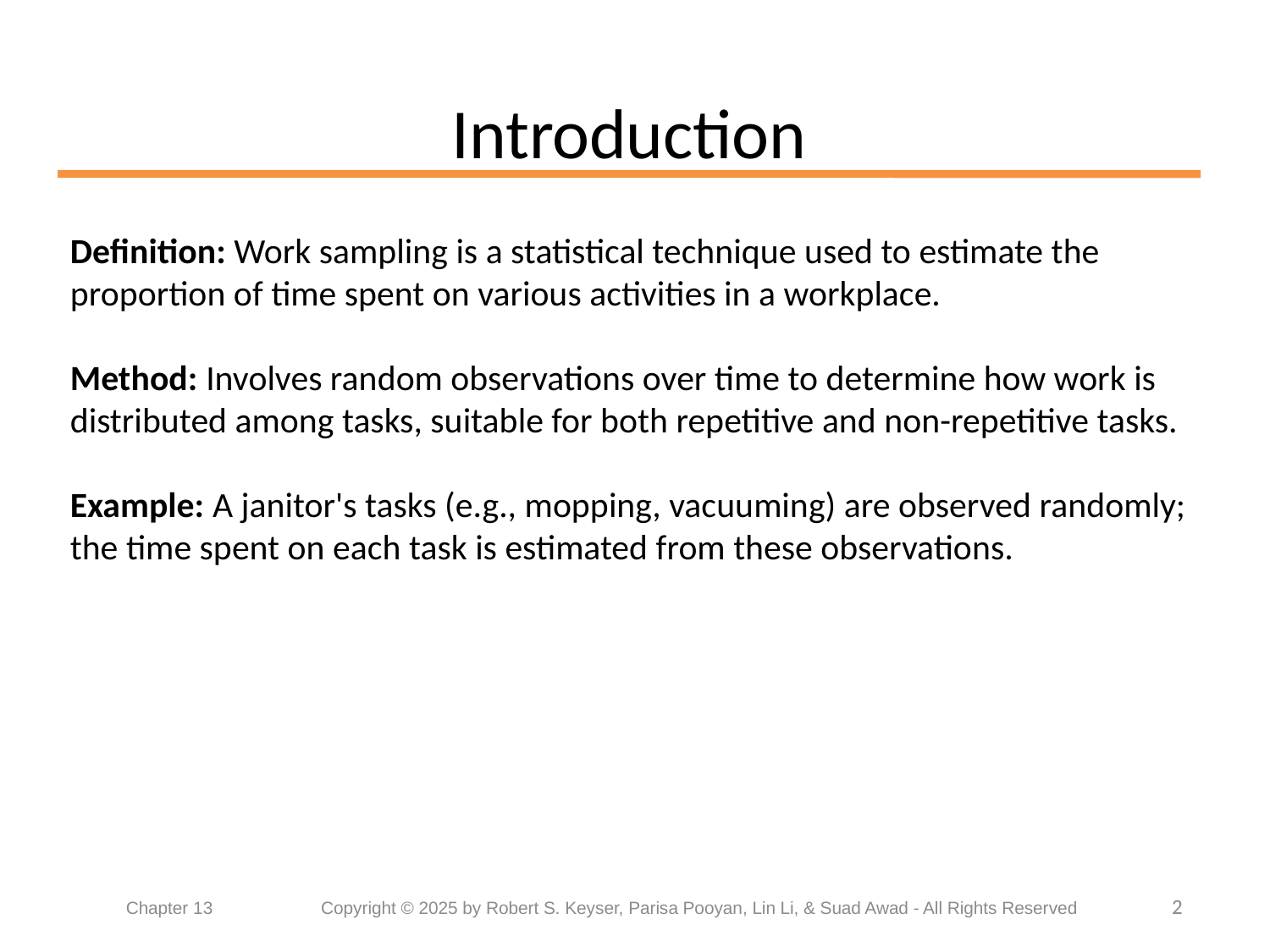

# Introduction

Definition: Work sampling is a statistical technique used to estimate the proportion of time spent on various activities in a workplace.

Method: Involves random observations over time to determine how work is distributed among tasks, suitable for both repetitive and non-repetitive tasks.

Example: A janitor's tasks (e.g., mopping, vacuuming) are observed randomly; the time spent on each task is estimated from these observations.
2
Chapter 13	              Copyright © 2025 by Robert S. Keyser, Parisa Pooyan, Lin Li, & Suad Awad - All Rights Reserved